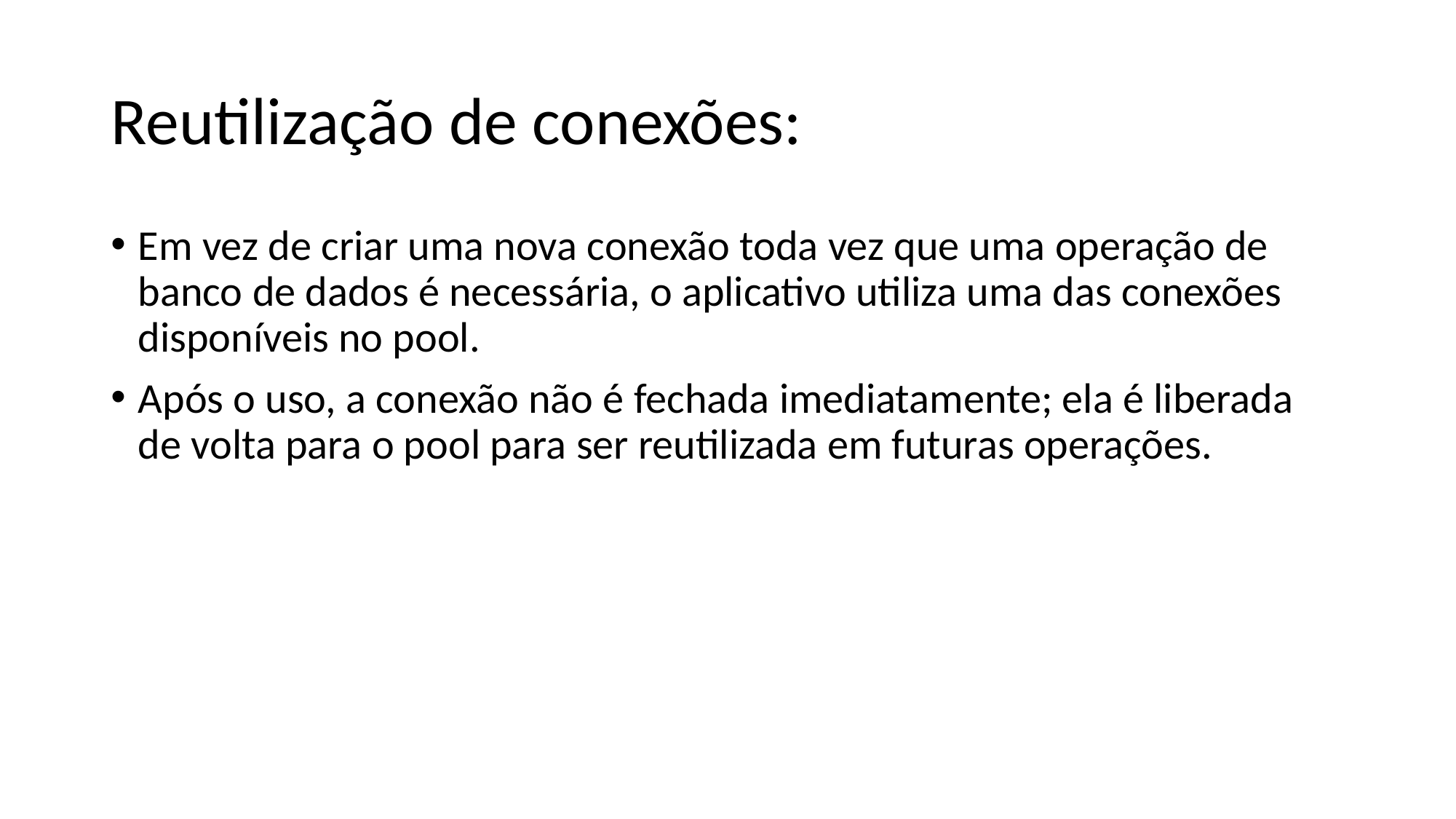

# Reutilização de conexões:
Em vez de criar uma nova conexão toda vez que uma operação de banco de dados é necessária, o aplicativo utiliza uma das conexões disponíveis no pool.
Após o uso, a conexão não é fechada imediatamente; ela é liberada de volta para o pool para ser reutilizada em futuras operações.